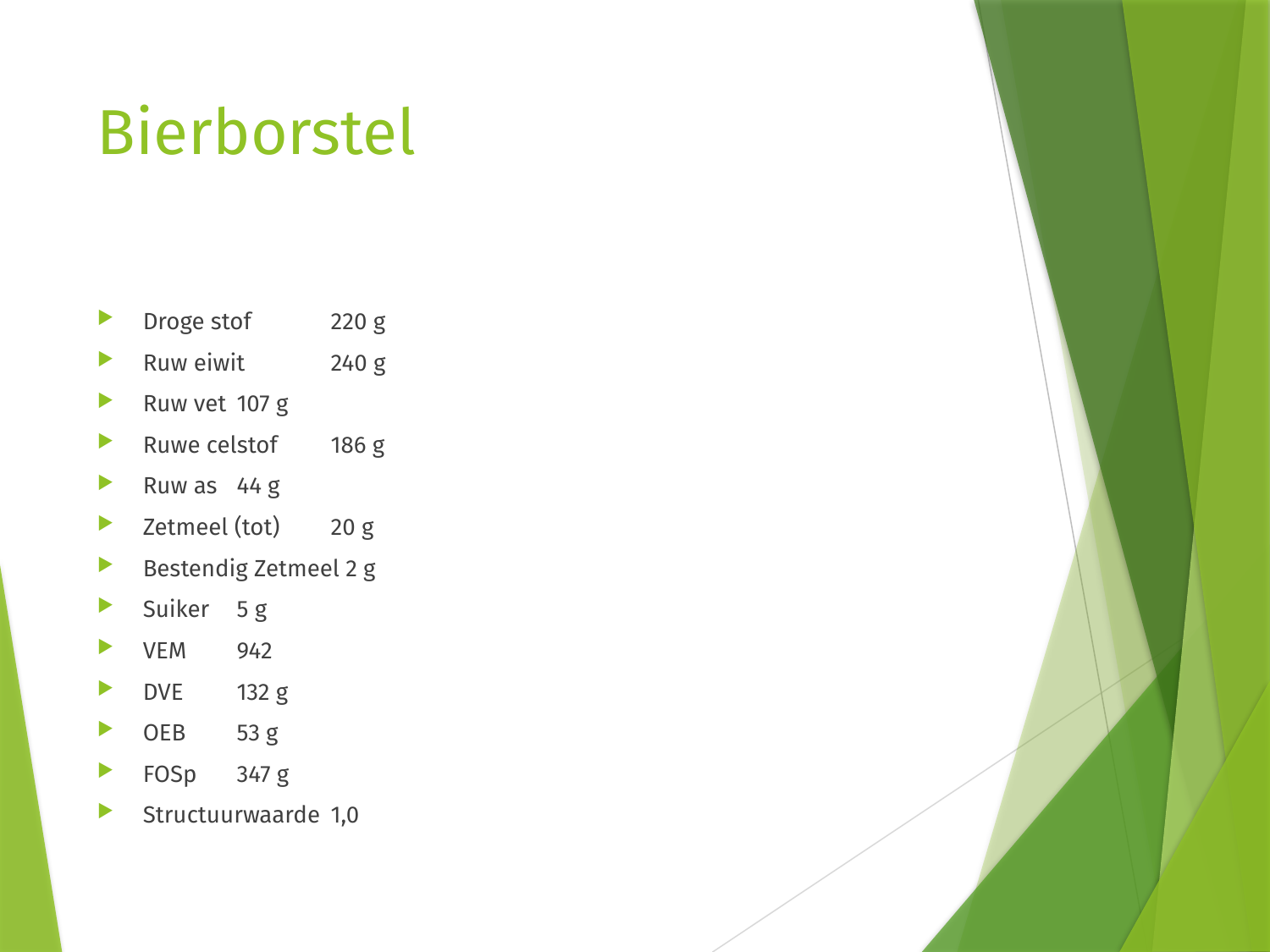

# Bierborstel
Droge stof 		220 g
Ruw eiwit 		240 g
Ruw vet 		107 g
Ruwe celstof 	186 g
Ruw as 		44 g
Zetmeel (tot) 	20 g
Bestendig Zetmeel 2 g
Suiker 			5 g
VEM			942
DVE 			132 g
OEB			53 g
FOSp 			347 g
Structuurwaarde 	1,0